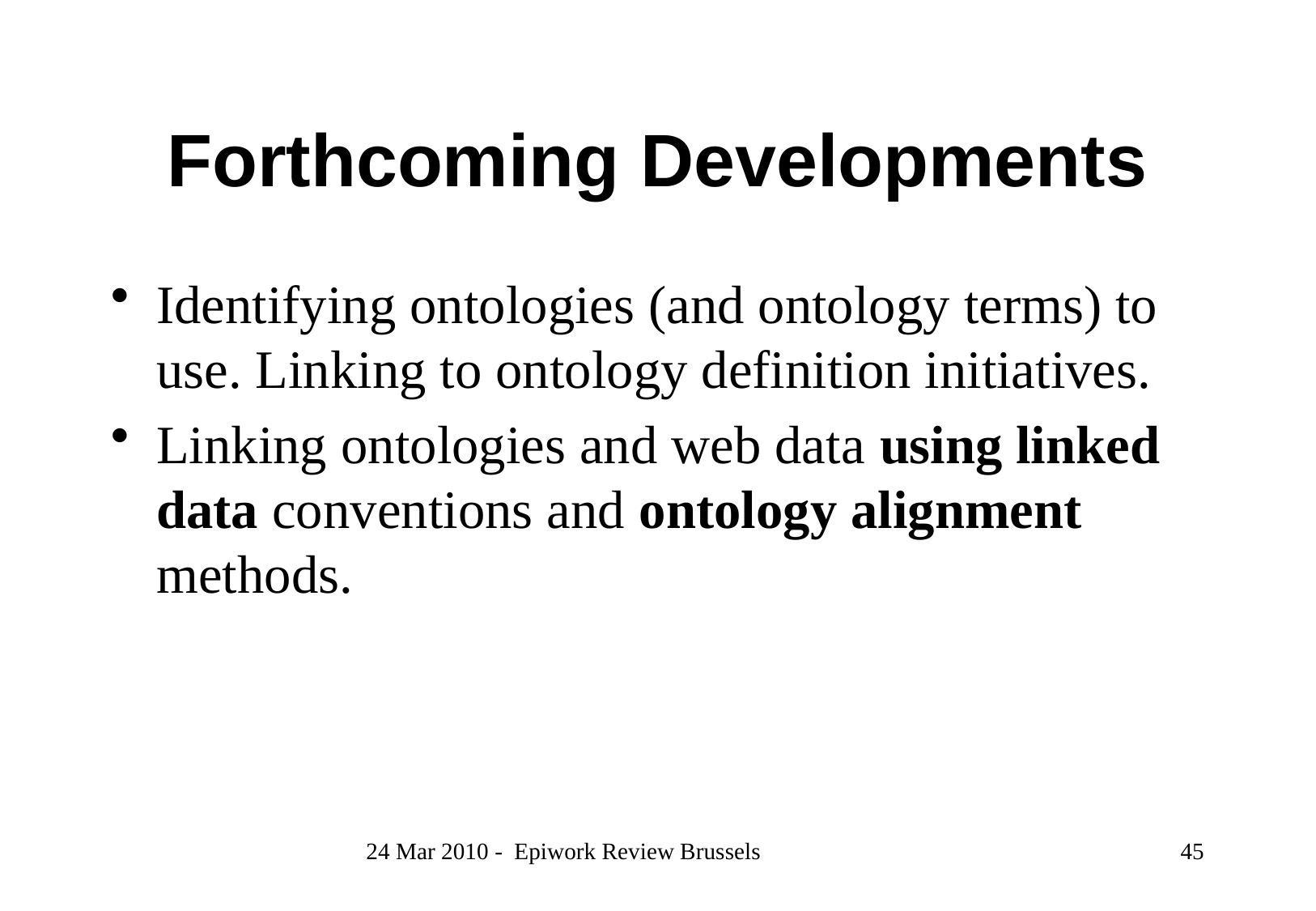

# Forthcoming Developments
Identifying ontologies (and ontology terms) to use. Linking to ontology definition initiatives.
Linking ontologies and web data using linked data conventions and ontology alignment methods.
24 Mar 2010 -  Epiwork Review Brussels
45